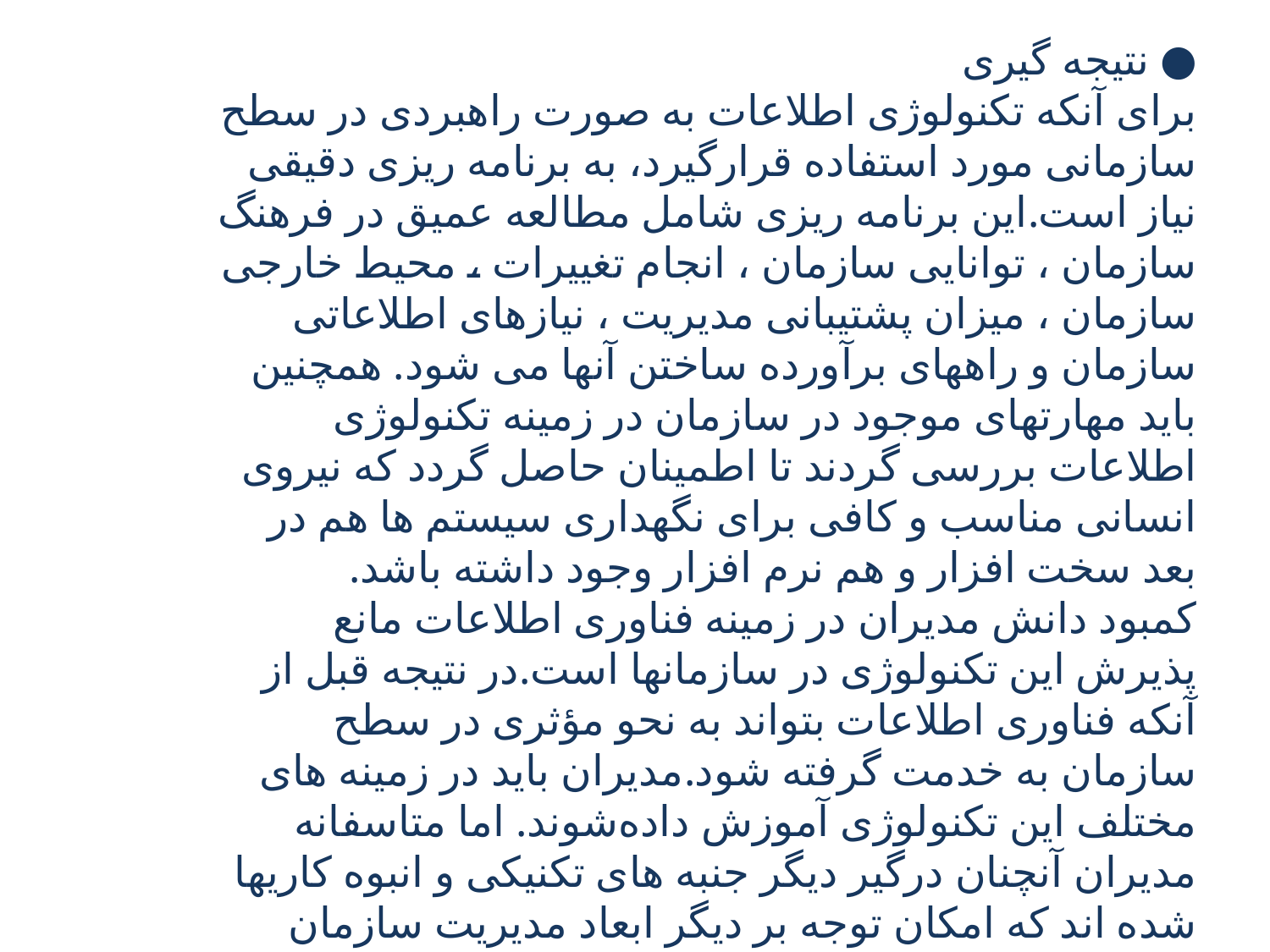

● نتیجه گیری 
برای آنكه تكنولوژی اطلاعات به صورت راهبردی در سطح سازمانی مورد استفاده قرارگیرد، به برنامه ریزی دقیقی نیاز است.این برنامه ریزی شامل مطالعه عمیق در فرهنگ سازمان ، توانایی سازمان ، انجام تغییرات ، محیط خارجی سازمان ، میزان پشتیبانی مدیریت ، نیازهای اطلاعاتی سازمان و راههای برآورده ساختن آنها می شود. همچنین باید مهارتهای موجود در سازمان در زمینه تكنولوژی اطلاعات بررسی گردند تا اطمینان حاصل گردد كه نیروی انسانی مناسب و كافی برای نگهداری سیستم ها هم در بعد سخت افزار و هم نرم افزار وجود داشته باشد. 
كمبود دانش مدیران در زمینه فناوری اطلاعات مانع پذیرش این تكنولوژی در سازمانها است.در نتیجه قبل از آنكه فناوری اطلاعات بتواند به نحو مؤثری در سطح سازمان به خدمت گرفته شود.مدیران باید در زمینه های مختلف این تكنولوژی آموزش داده‌شوند. اما متاسفانه مدیران آنچنان درگیر دیگر جنبه های تكنیكی و انبوه كاریها شده اند كه امكان توجه بر دیگر ابعاد مدیریت سازمان وجود ندارد.